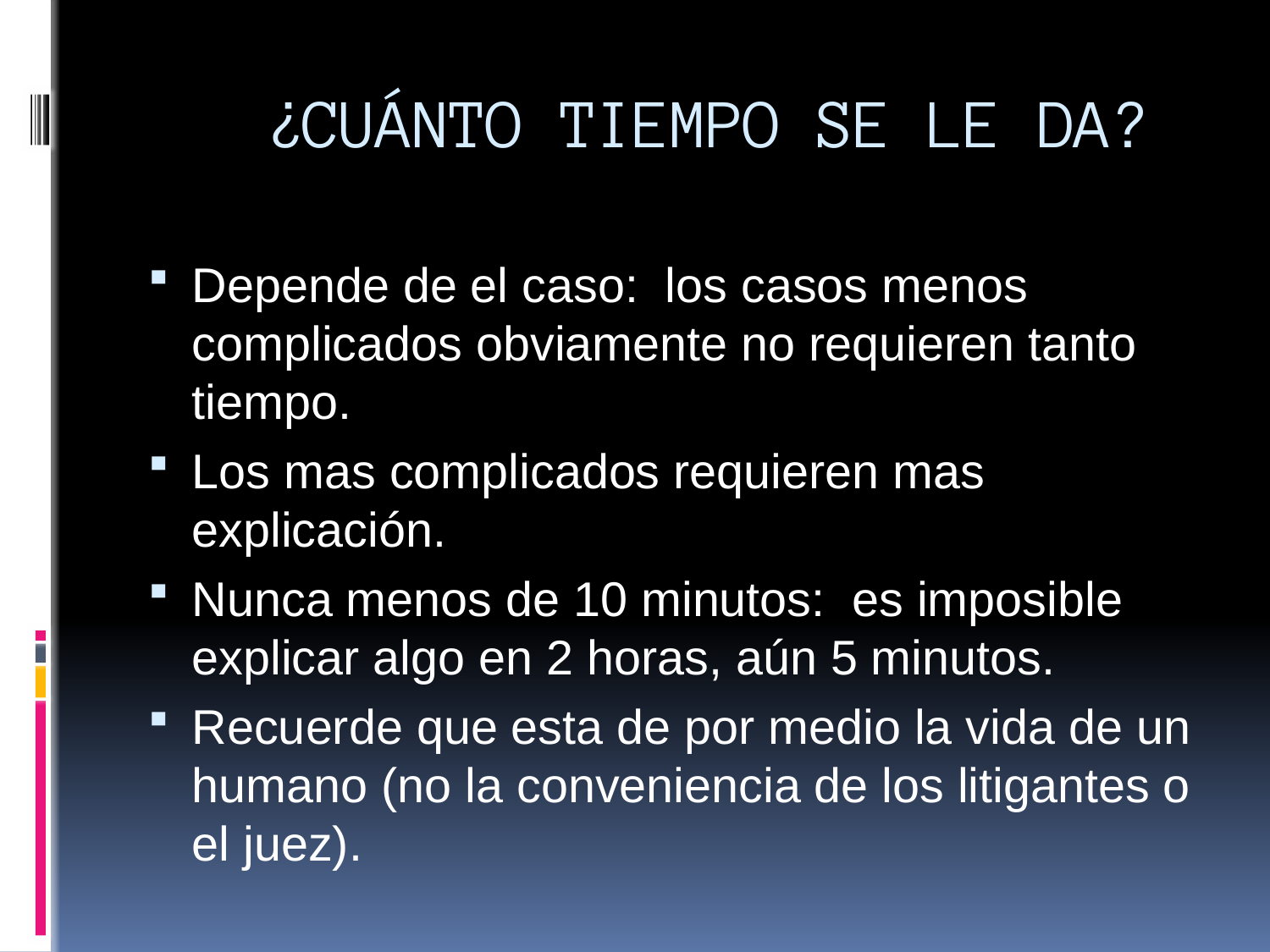

# ¿CUÁNTO TIEMPO SE LE DA?
Depende de el caso:  los casos menos complicados obviamente no requieren tanto tiempo.
Los mas complicados requieren mas explicación.
Nunca menos de 10 minutos:  es imposible explicar algo en 2 horas, aún 5 minutos.
Recuerde que esta de por medio la vida de un humano (no la conveniencia de los litigantes o el juez).